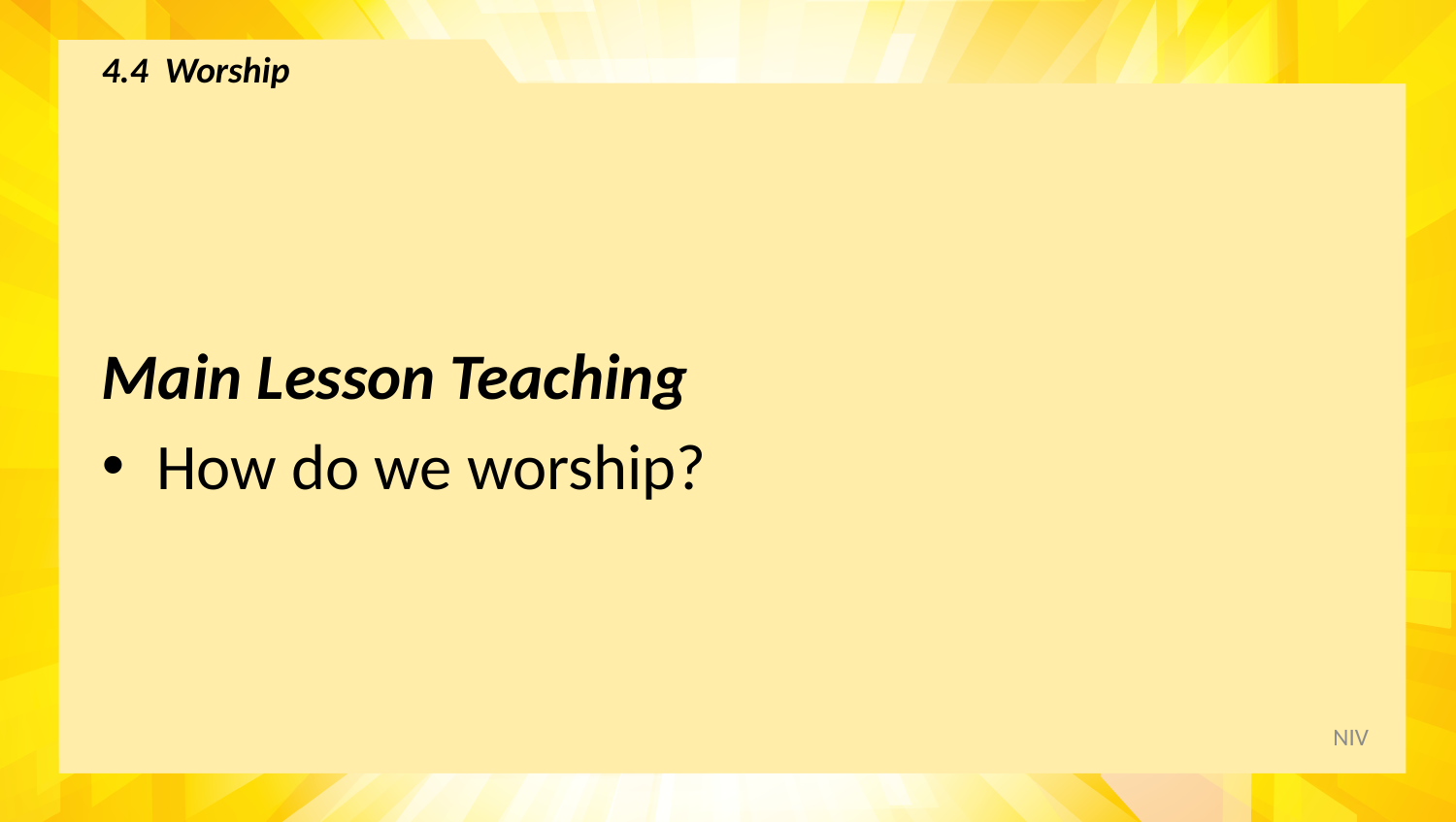

# 4.4  Worship
Main Lesson Teaching
How do we worship?
NIV